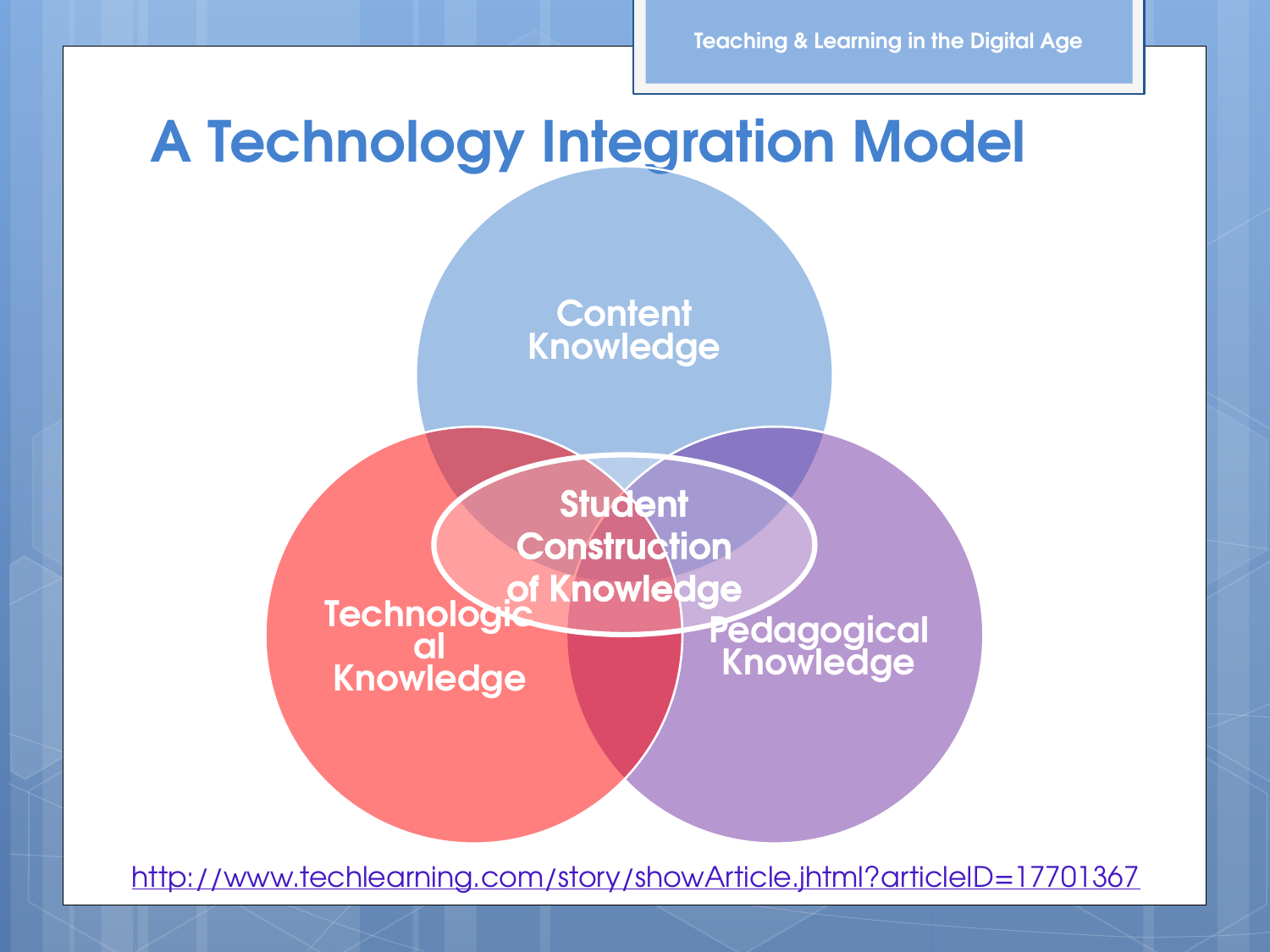

Teaching & Learning in the Digital Age
# A Technology Integration Model
Content Knowledge
Student Construction of Knowledge
http://www.techlearning.com/story/showArticle.jhtml?articleID=17701367